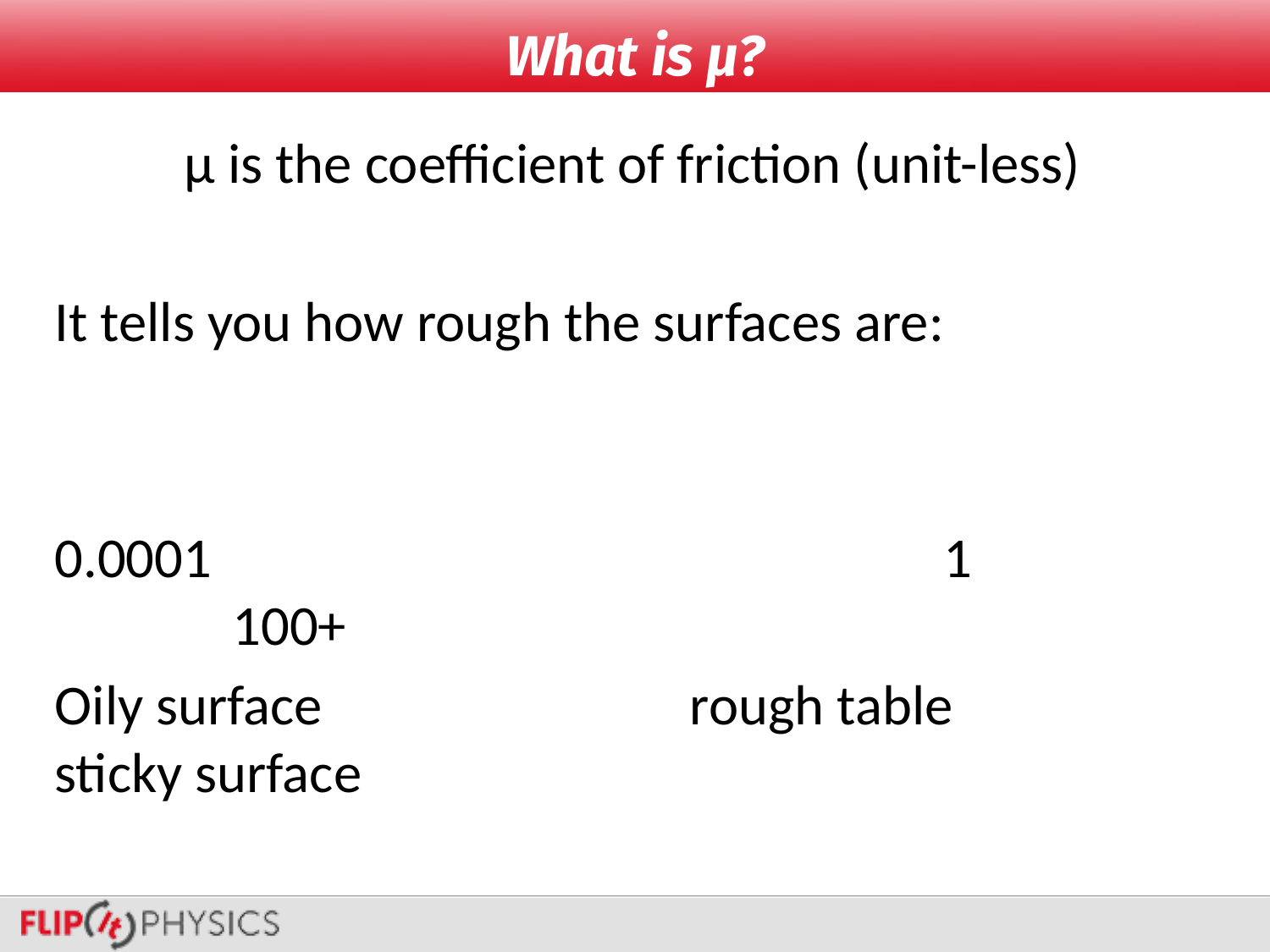

# What is μ?
μ is the coefficient of friction (unit-less)

It tells you how rough the surfaces are:

0.0001  			      			1   		       	    100+
Oily surface			rough table		sticky surface